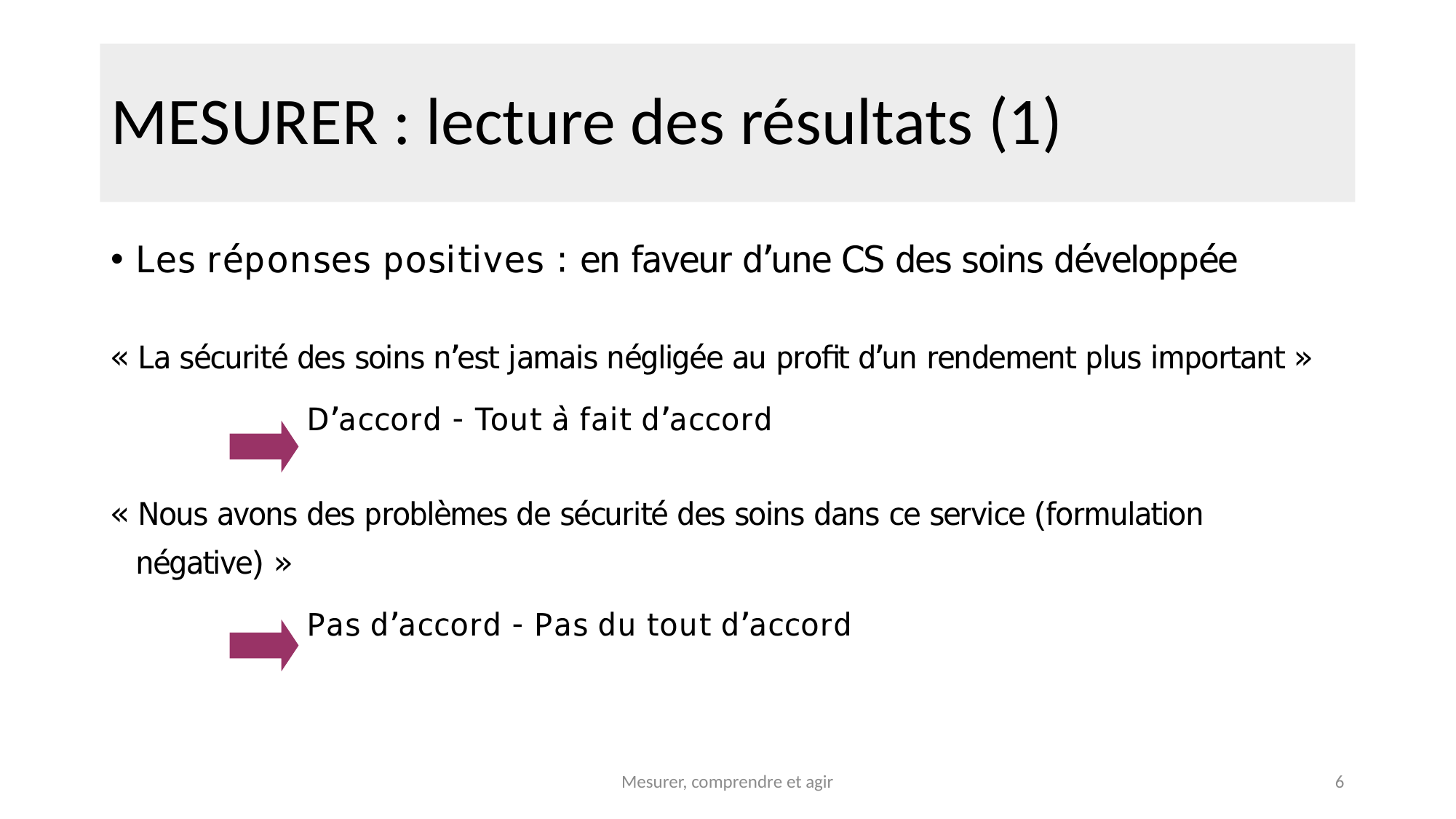

# MESURER : lecture des résultats (1)
Les réponses positives : en faveur d’une CS des soins développée

« La sécurité des soins n’est jamais négligée au profit d’un rendement plus important »
                    D’accord - Tout à fait d’accord

« Nous avons des problèmes de sécurité des soins dans ce service (formulation négative) »
                    Pas d’accord - Pas du tout d’accord

Mesurer, comprendre et agir
6